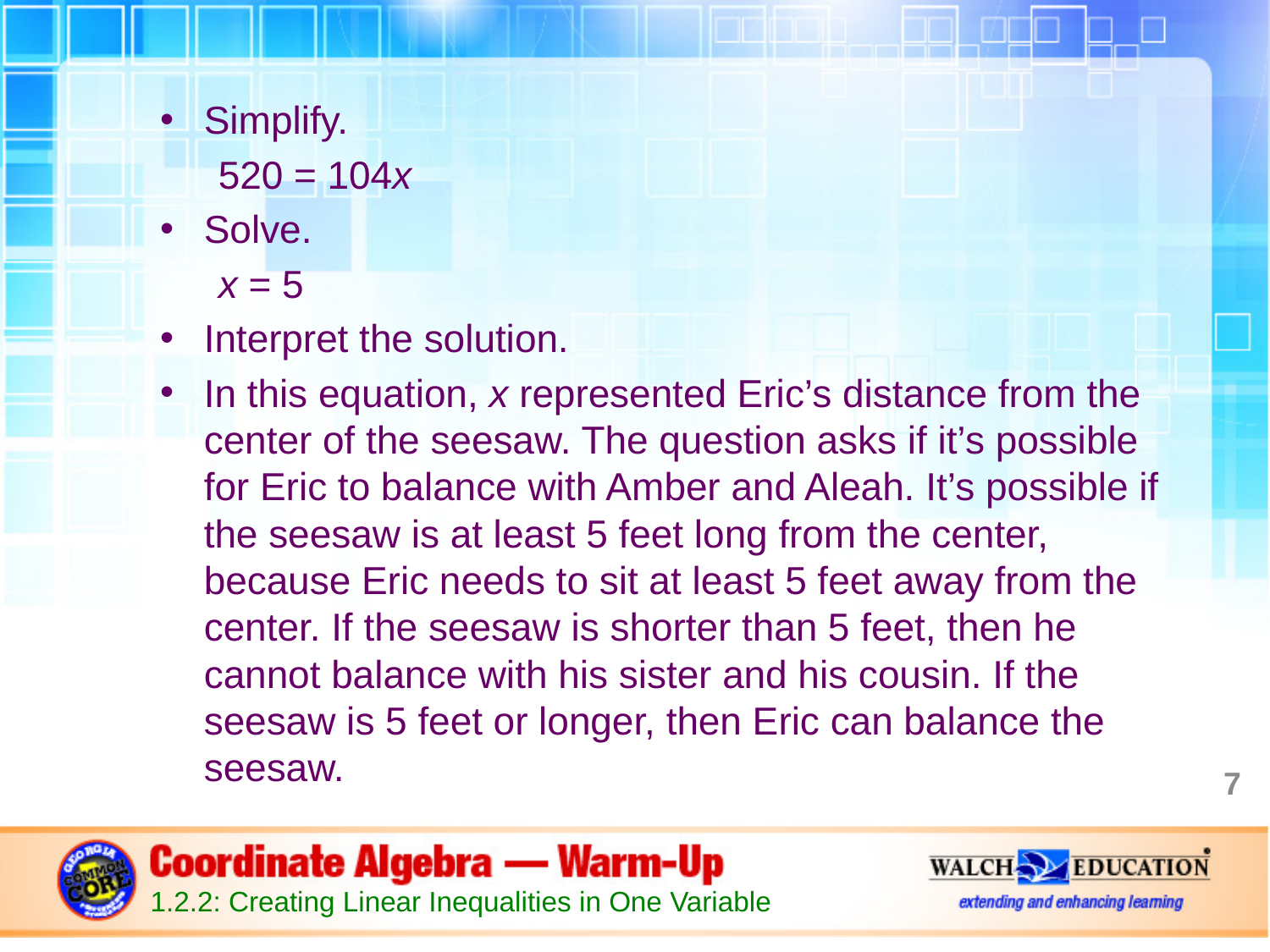

Simplify.
520 = 104x
Solve.
x = 5
Interpret the solution.
In this equation, x represented Eric’s distance from the center of the seesaw. The question asks if it’s possible for Eric to balance with Amber and Aleah. It’s possible if the seesaw is at least 5 feet long from the center, because Eric needs to sit at least 5 feet away from the center. If the seesaw is shorter than 5 feet, then he cannot balance with his sister and his cousin. If the seesaw is 5 feet or longer, then Eric can balance the seesaw.

7
1.2.2: Creating Linear Inequalities in One Variable